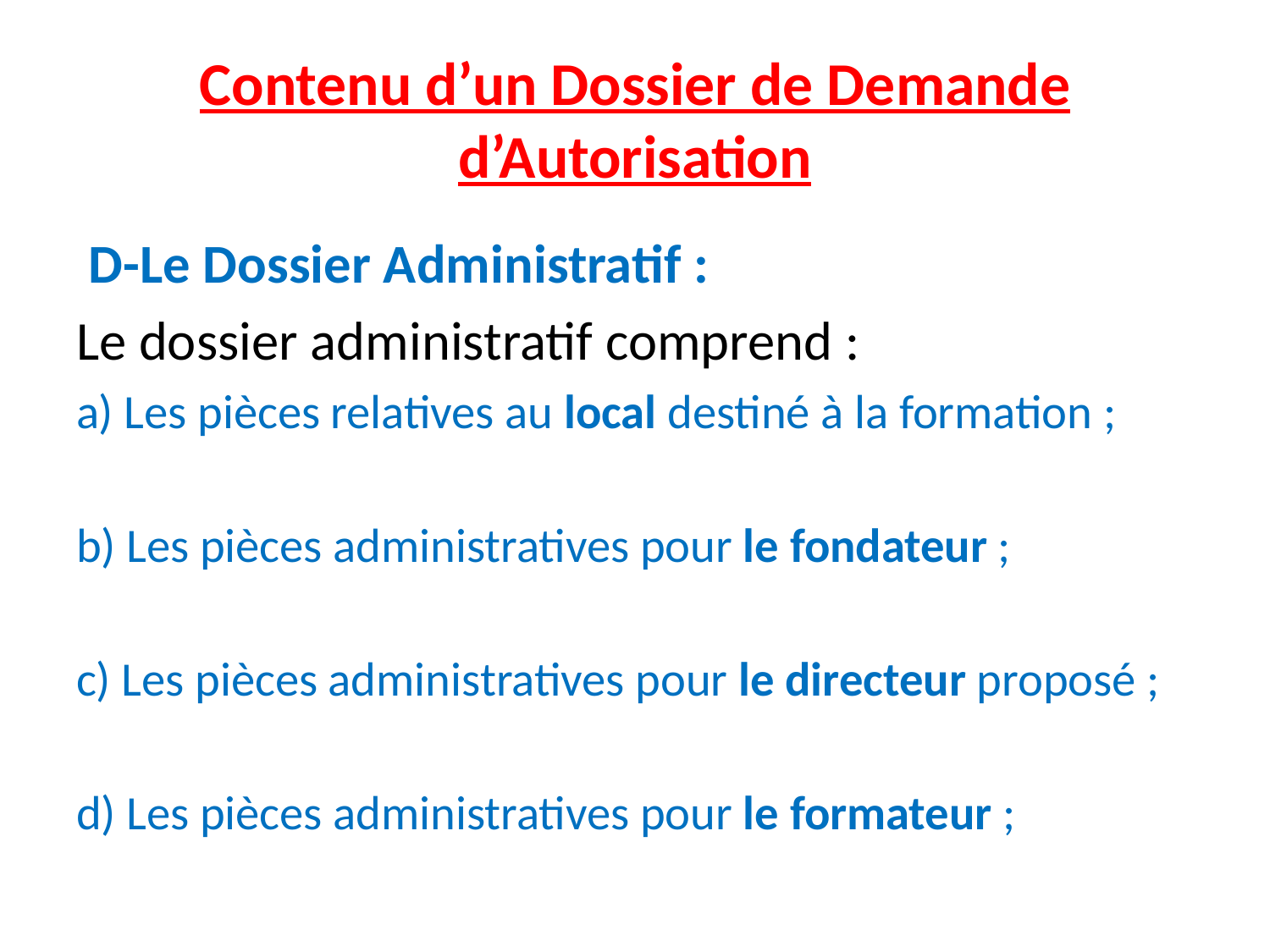

# Contenu d’un Dossier de Demande d’Autorisation
 D-Le Dossier Administratif :
Le dossier administratif comprend :
a) Les pièces relatives au local destiné à la formation ;

b) Les pièces administratives pour le fondateur ;

c) Les pièces administratives pour le directeur proposé ;

d) Les pièces administratives pour le formateur ;